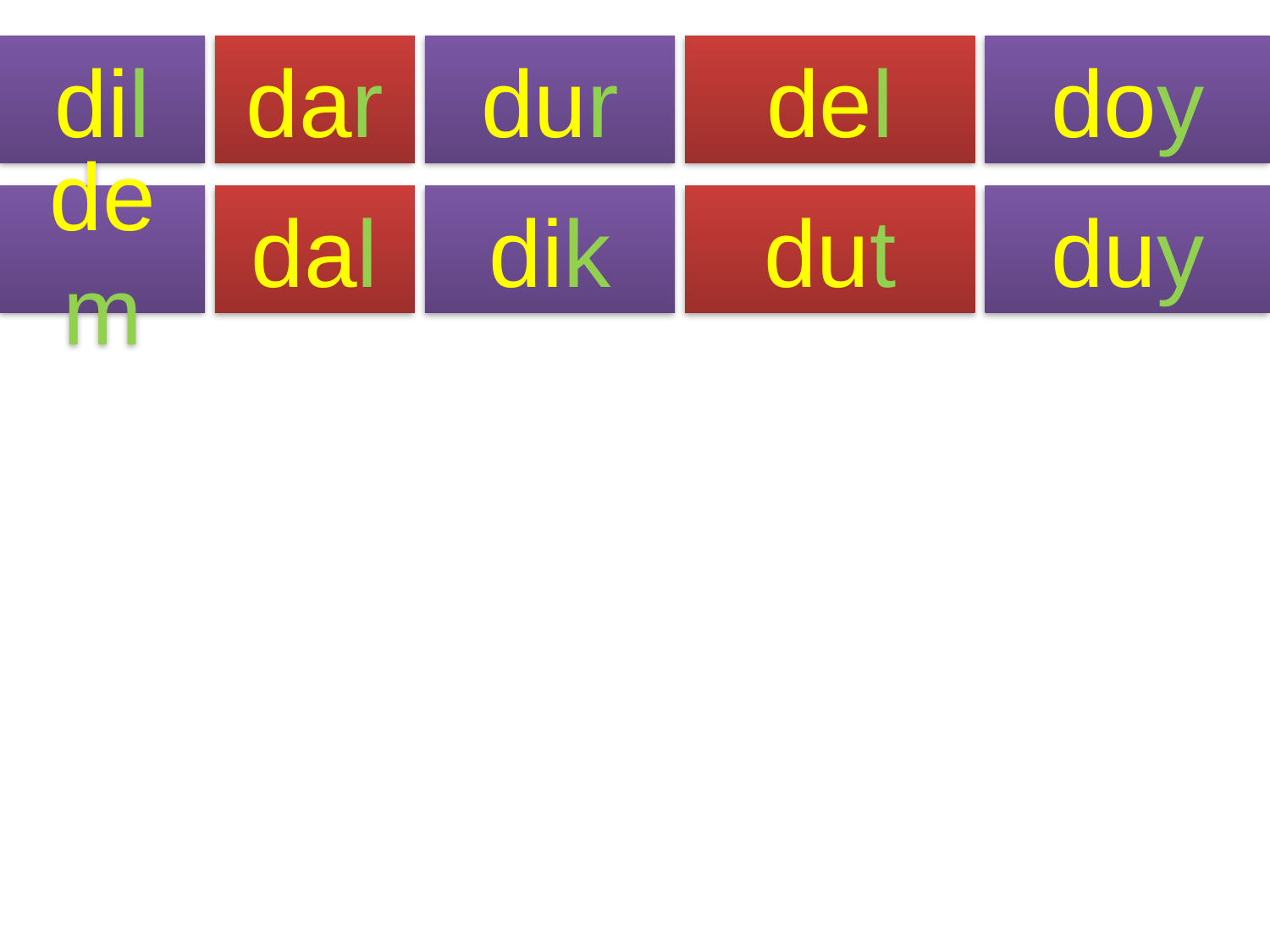

dil
dar
dur
del
doy
dem
dal
dik
dut
duy